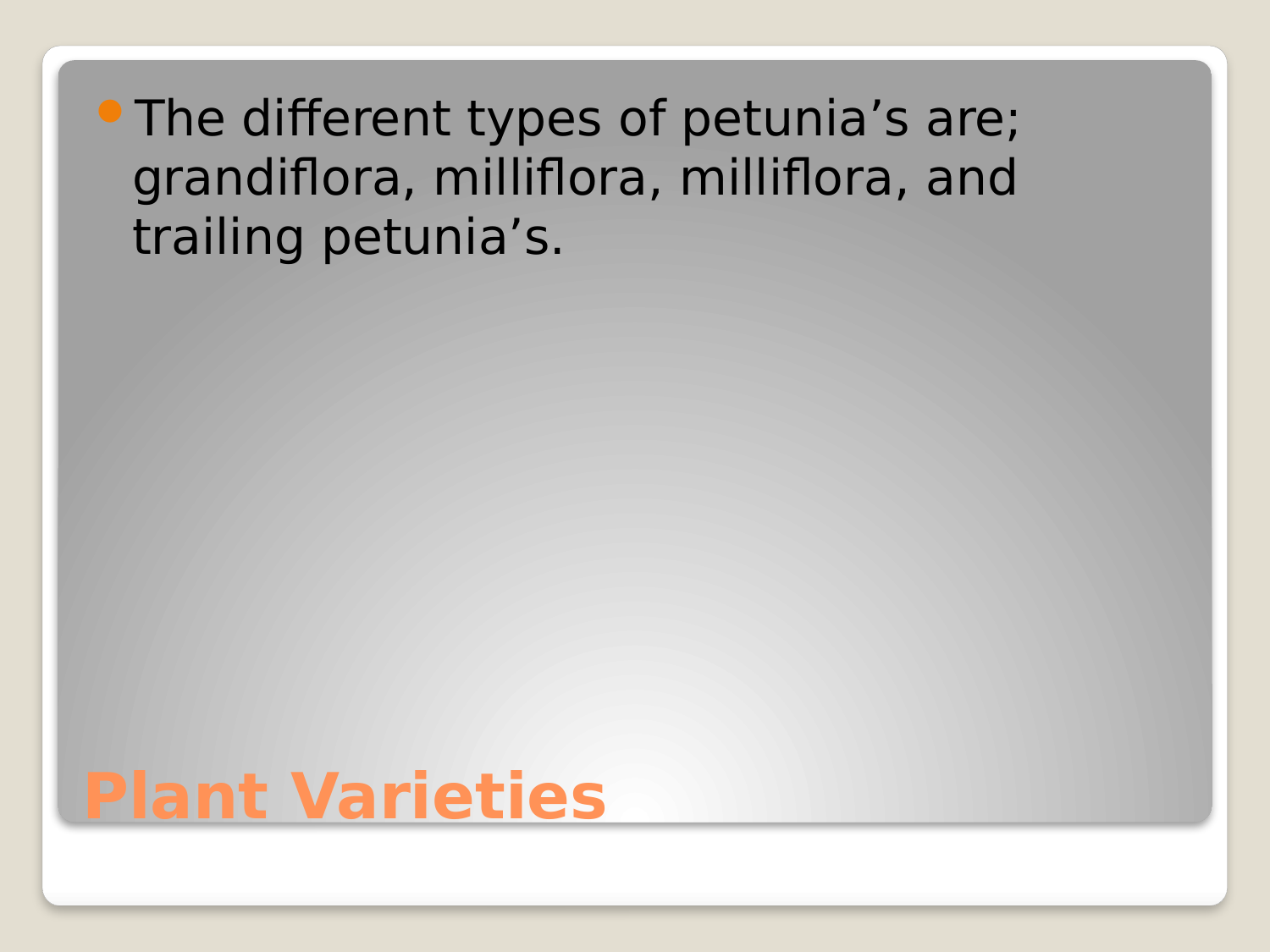

The different types of petunia’s are; grandiflora, milliflora, milliflora, and trailing petunia’s.
# Plant Varieties